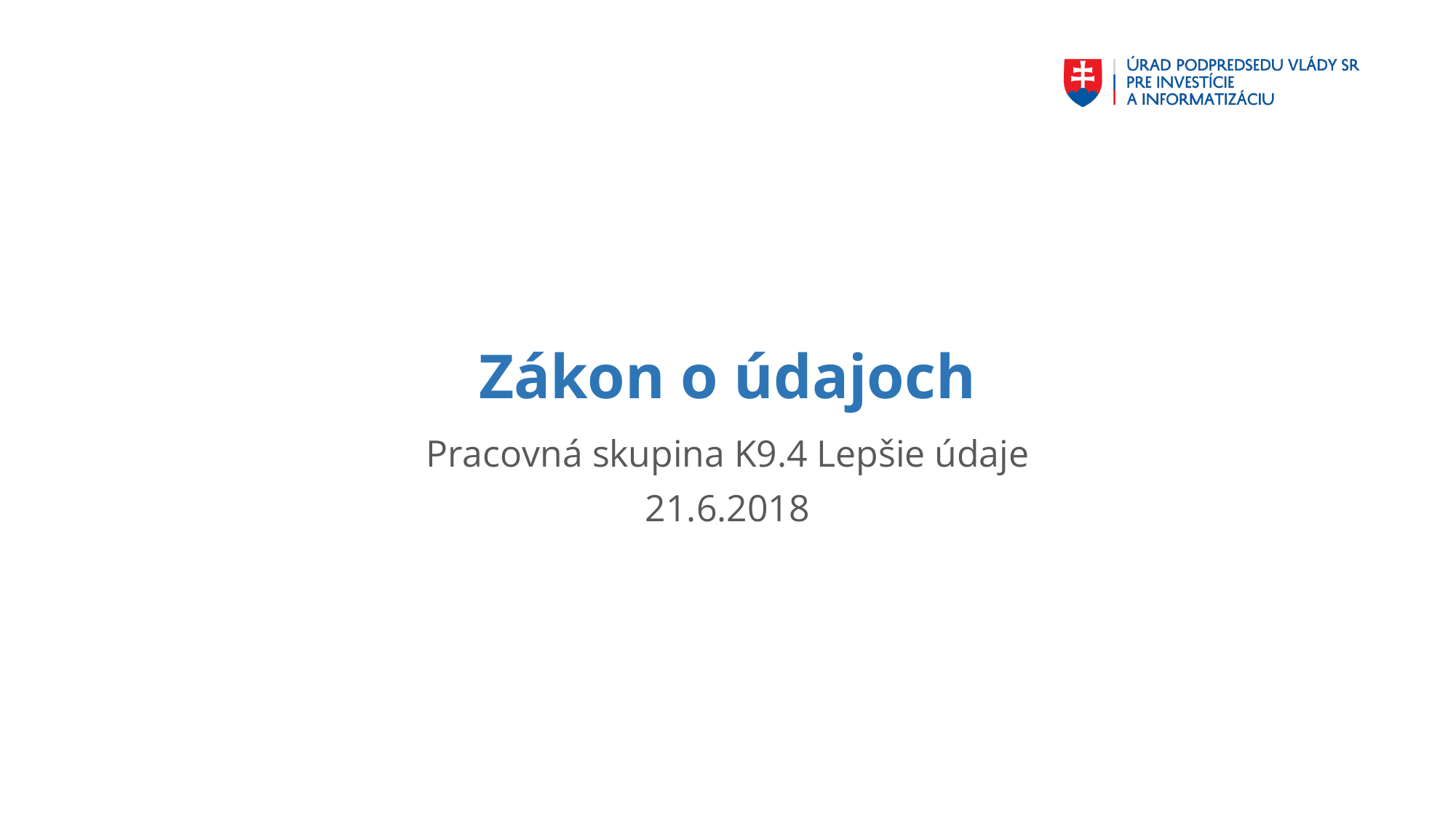

# Zákon o údajoch
Pracovná skupina K9.4 Lepšie údaje
21.6.2018